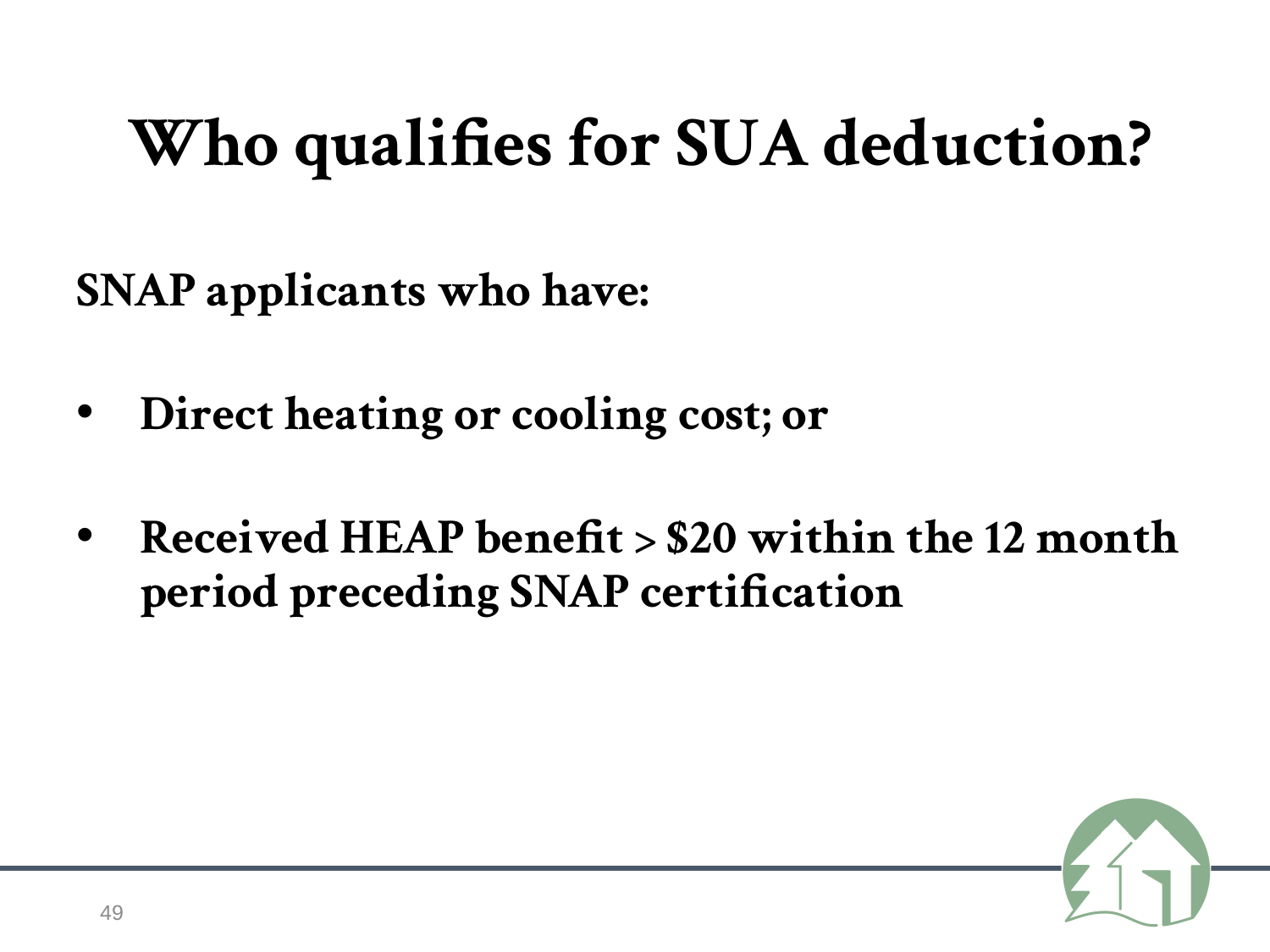

# Who qualifies for SUA deduction?
SNAP applicants who have:
Direct heating or cooling cost; or
Received HEAP benefit > $20 within the 12 month period preceding SNAP certification

49